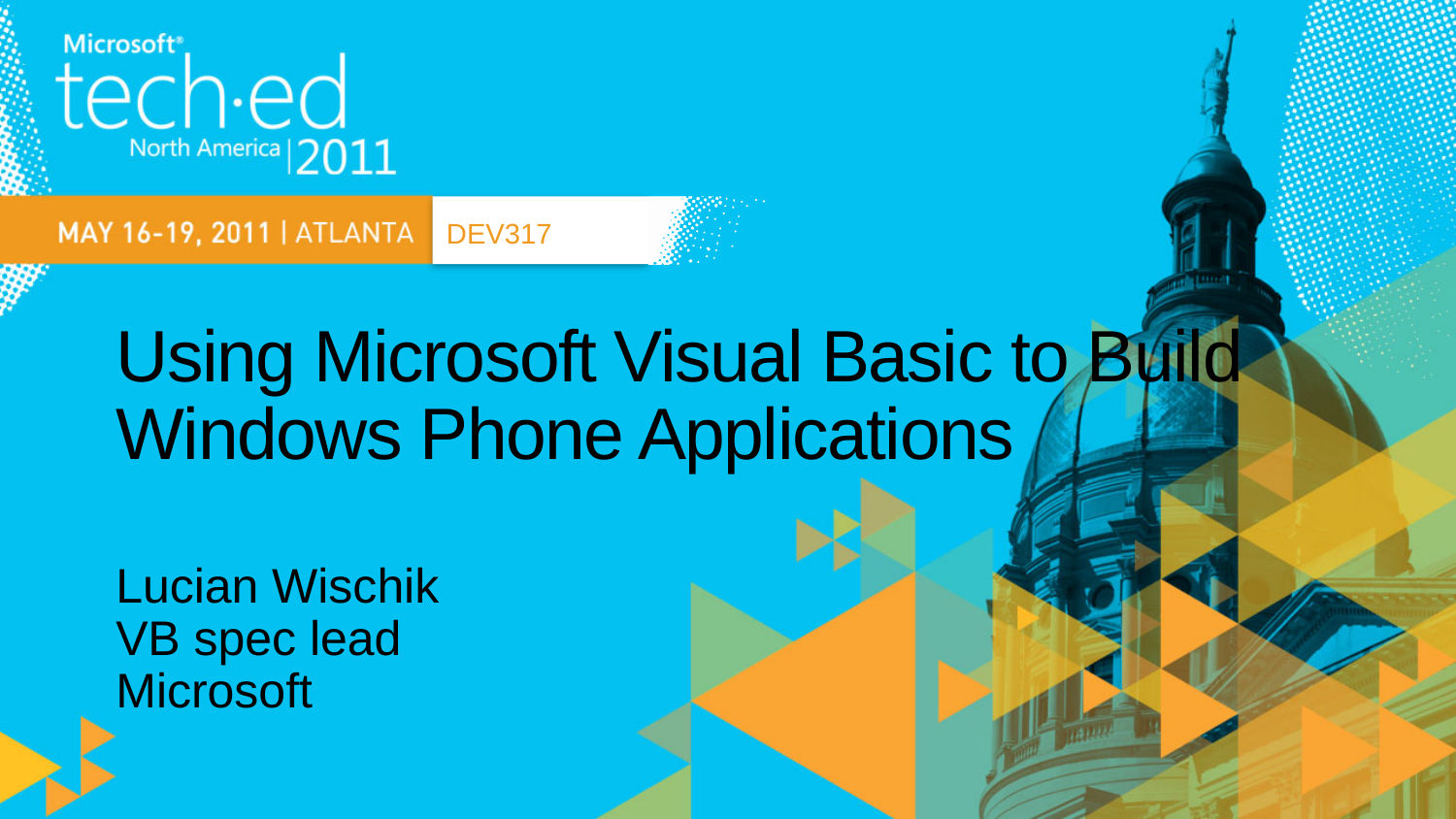

DEV317
# Using Microsoft Visual Basic to Build Windows Phone Applications
Lucian Wischik
VB spec lead
Microsoft